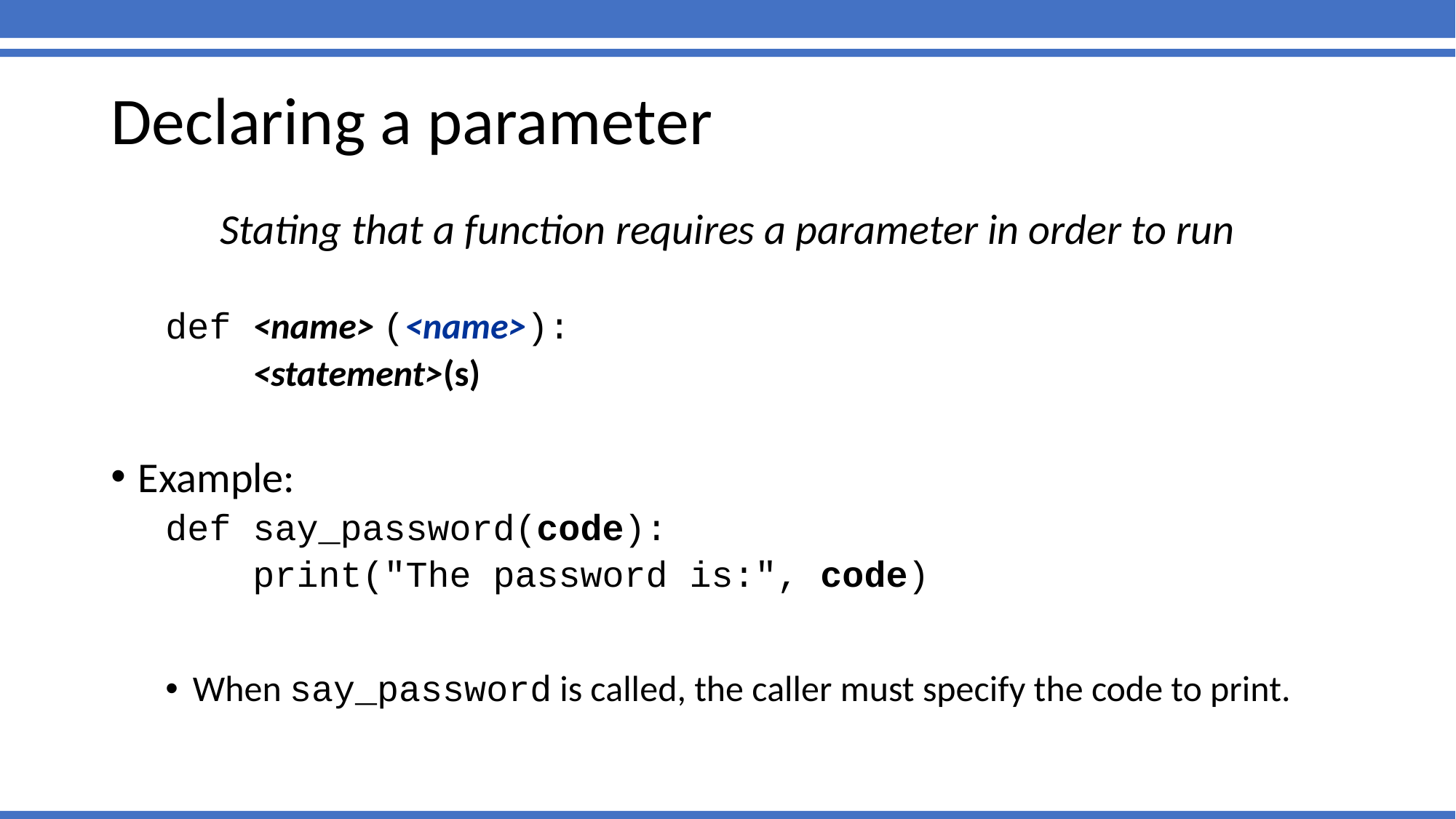

# Declaring a parameter
Stating that a function requires a parameter in order to run

def <name> (<name>):
    <statement>(s)

Example:
def say_password(code):
    print("The password is:", code)

When say_password is called, the caller must specify the code to print.